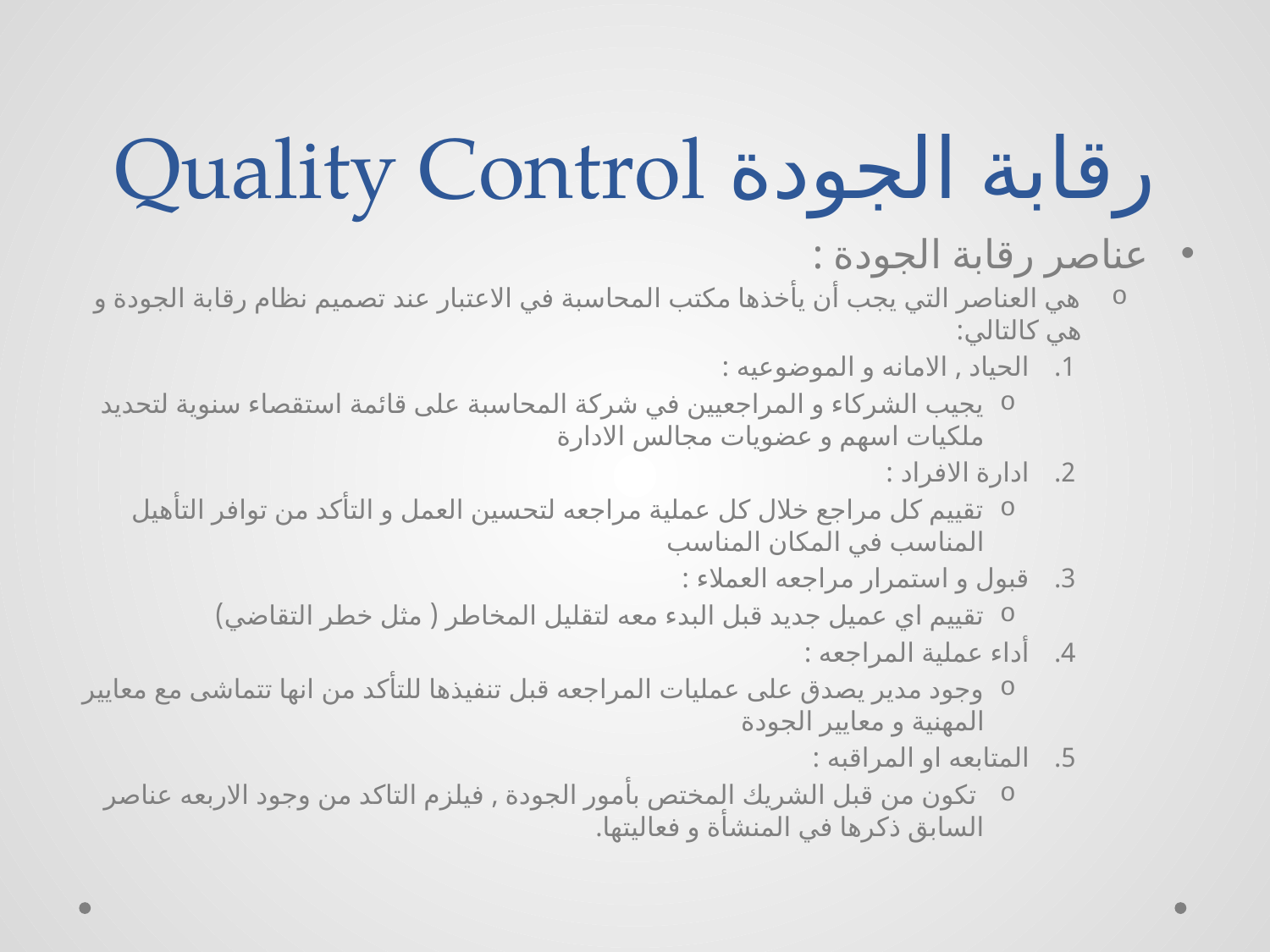

# رقابة الجودة Quality Control
عناصر رقابة الجودة :
هي العناصر التي يجب أن يأخذها مكتب المحاسبة في الاعتبار عند تصميم نظام رقابة الجودة و هي كالتالي:
الحياد , الامانه و الموضوعيه :
يجيب الشركاء و المراجعيين في شركة المحاسبة على قائمة استقصاء سنوية لتحديد ملكيات اسهم و عضويات مجالس الادارة
ادارة الافراد :
تقييم كل مراجع خلال كل عملية مراجعه لتحسين العمل و التأكد من توافر التأهيل المناسب في المكان المناسب
قبول و استمرار مراجعه العملاء :
تقييم اي عميل جديد قبل البدء معه لتقليل المخاطر ( مثل خطر التقاضي)
أداء عملية المراجعه :
وجود مدير يصدق على عمليات المراجعه قبل تنفيذها للتأكد من انها تتماشى مع معايير المهنية و معايير الجودة
المتابعه او المراقبه :
 تكون من قبل الشريك المختص بأمور الجودة , فيلزم التاكد من وجود الاربعه عناصر السابق ذكرها في المنشأة و فعاليتها.